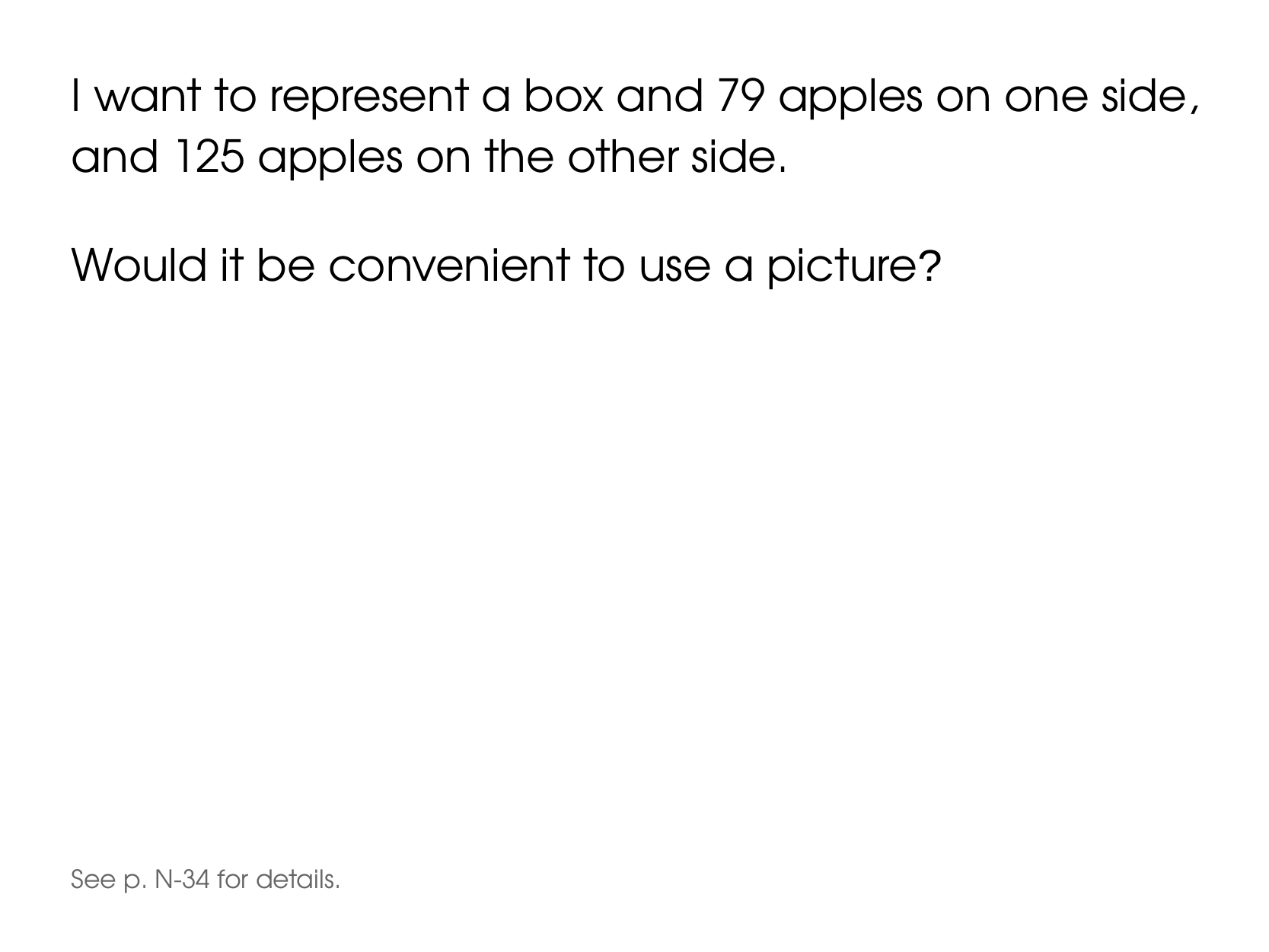

I want to represent a box and 79 apples on one side, and 125 apples on the other side.
Would it be convenient to use a picture?
See p. N-34 for details.